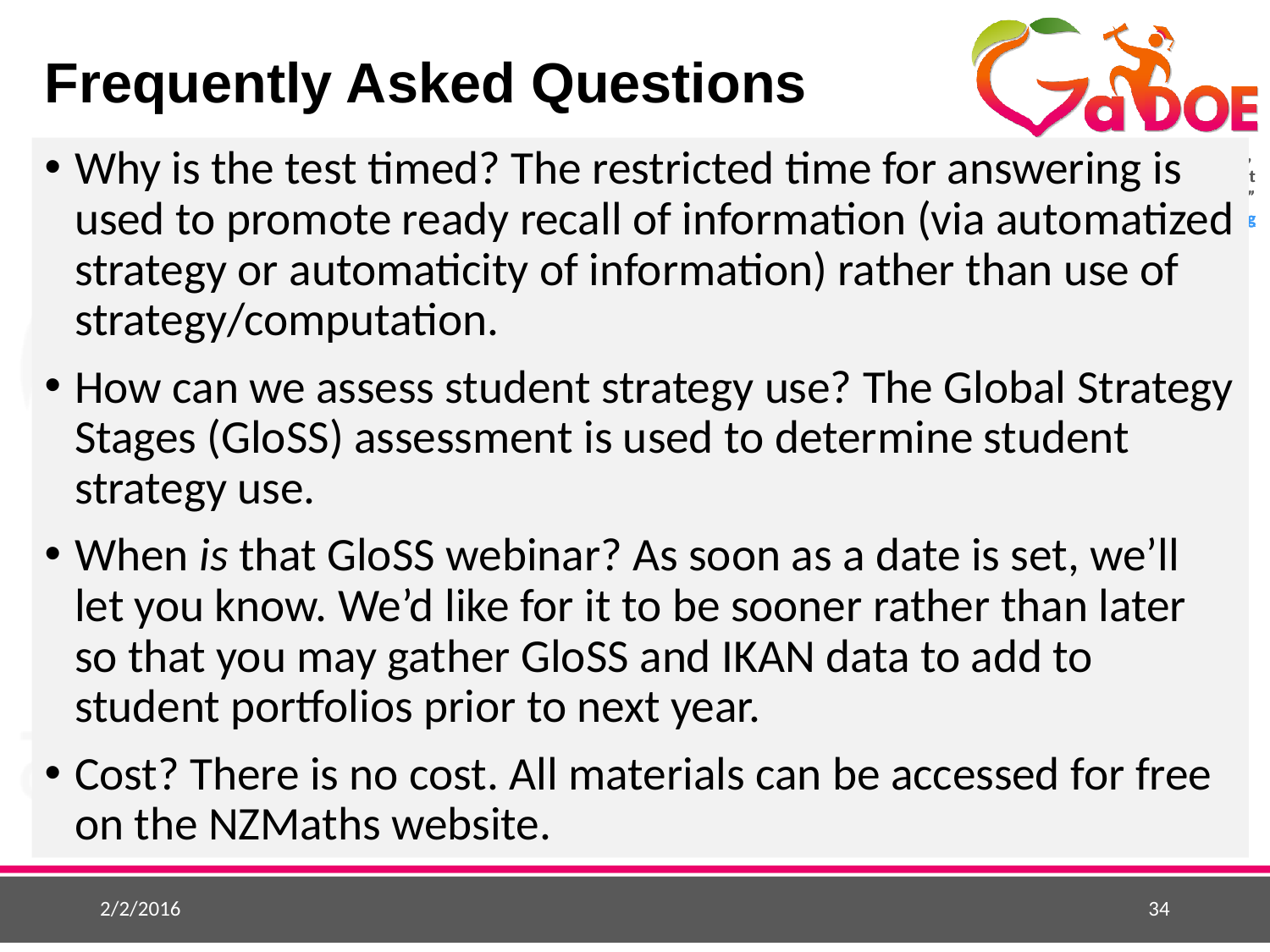

# Frequently Asked Questions
Why is the test timed? The restricted time for answering is used to promote ready recall of information (via automatized strategy or automaticity of information) rather than use of strategy/computation.
How can we assess student strategy use? The Global Strategy Stages (GloSS) assessment is used to determine student strategy use.
When is that GloSS webinar? As soon as a date is set, we’ll let you know. We’d like for it to be sooner rather than later so that you may gather GloSS and IKAN data to add to student portfolios prior to next year.
Cost? There is no cost. All materials can be accessed for free on the NZMaths website.

2/2/2016
34